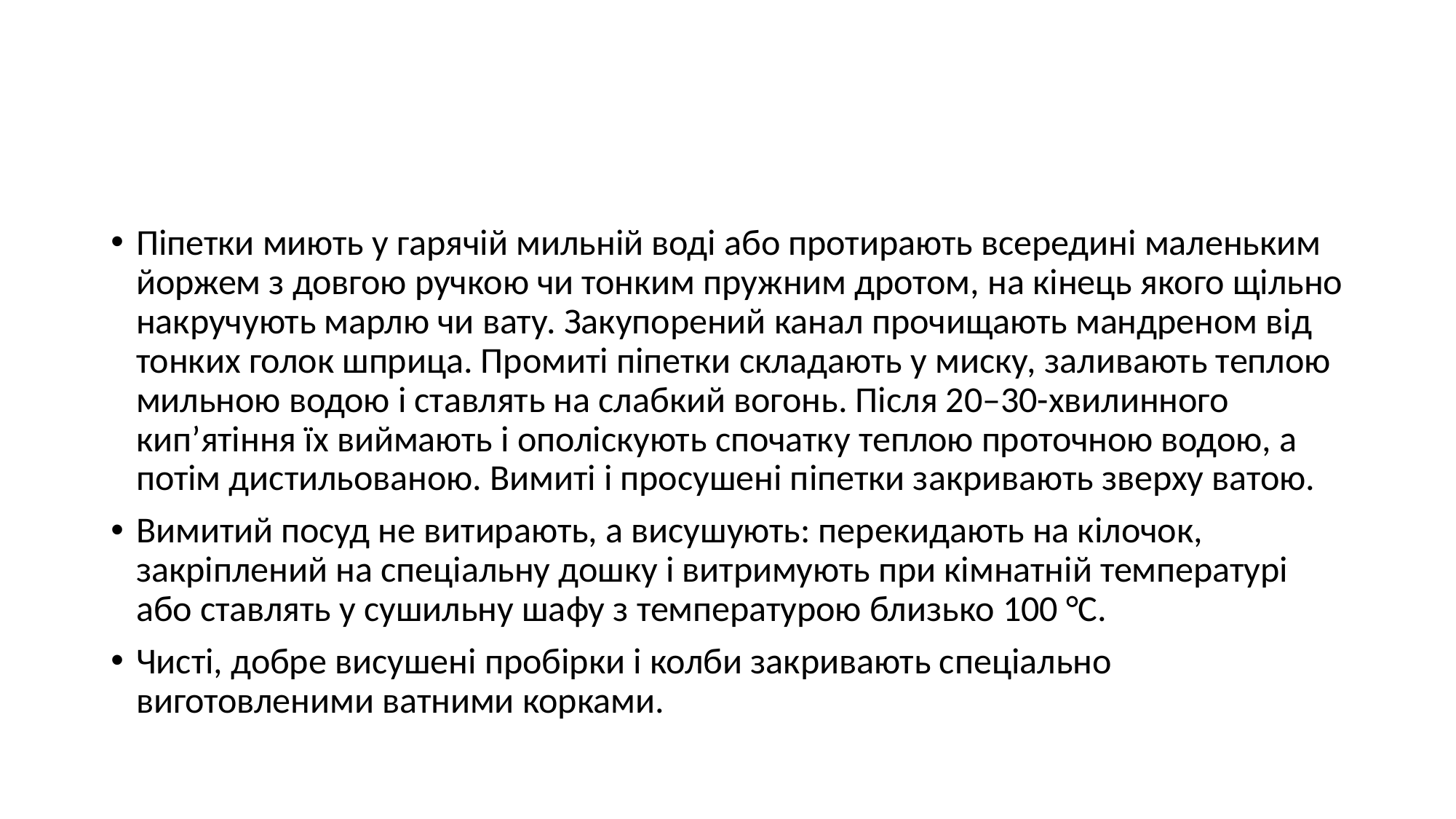

#
Піпетки миють у гарячій мильній воді або протирають всередині маленьким йоржем з довгою ручкою чи тонким пружним дротом, на кінець якого щільно накручують марлю чи вату. Закупорений канал прочищають мандреном від тонких голок шприца. Промиті піпетки складають у миску, заливають теплою мильною водою і ставлять на слабкий вогонь. Після 20–30-хвилинного кип’ятіння їх виймають і ополіскують спочатку теплою проточною водою, а потім дистильованою. Вимиті і просушені піпетки закривають зверху ватою.
Вимитий посуд не витирають, а висушують: перекидають на кілочок, закріплений на спеціальну дошку і витримують при кімнатній температурі або ставлять у сушильну шафу з температурою близько 100 °С.
Чисті, добре висушені пробірки і колби закривають спеціально виготовленими ватними корками.